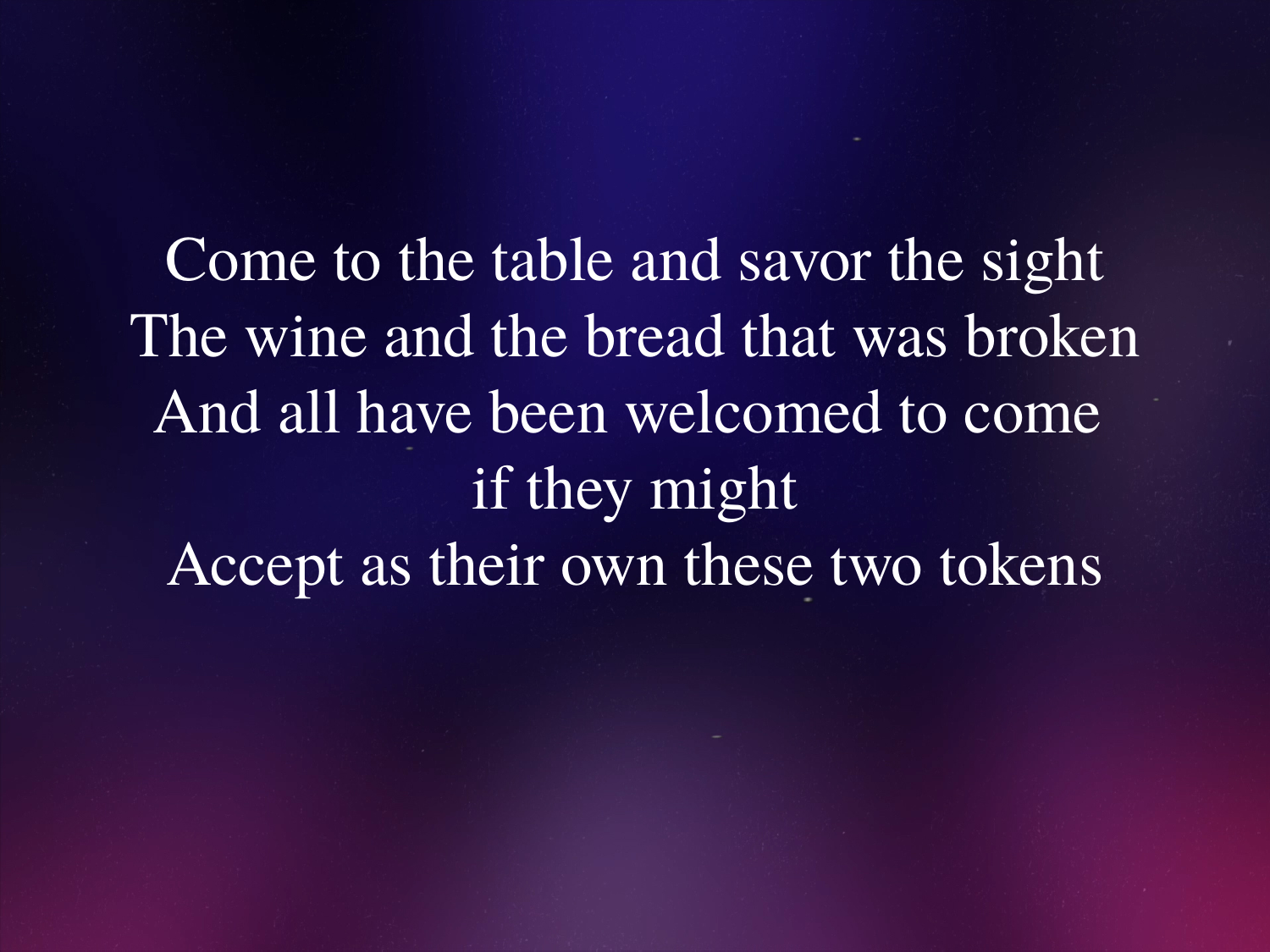

# Come to the table and savor the sight The wine and the bread that was broken And all have been welcomed to come if they might Accept as their own these two tokens